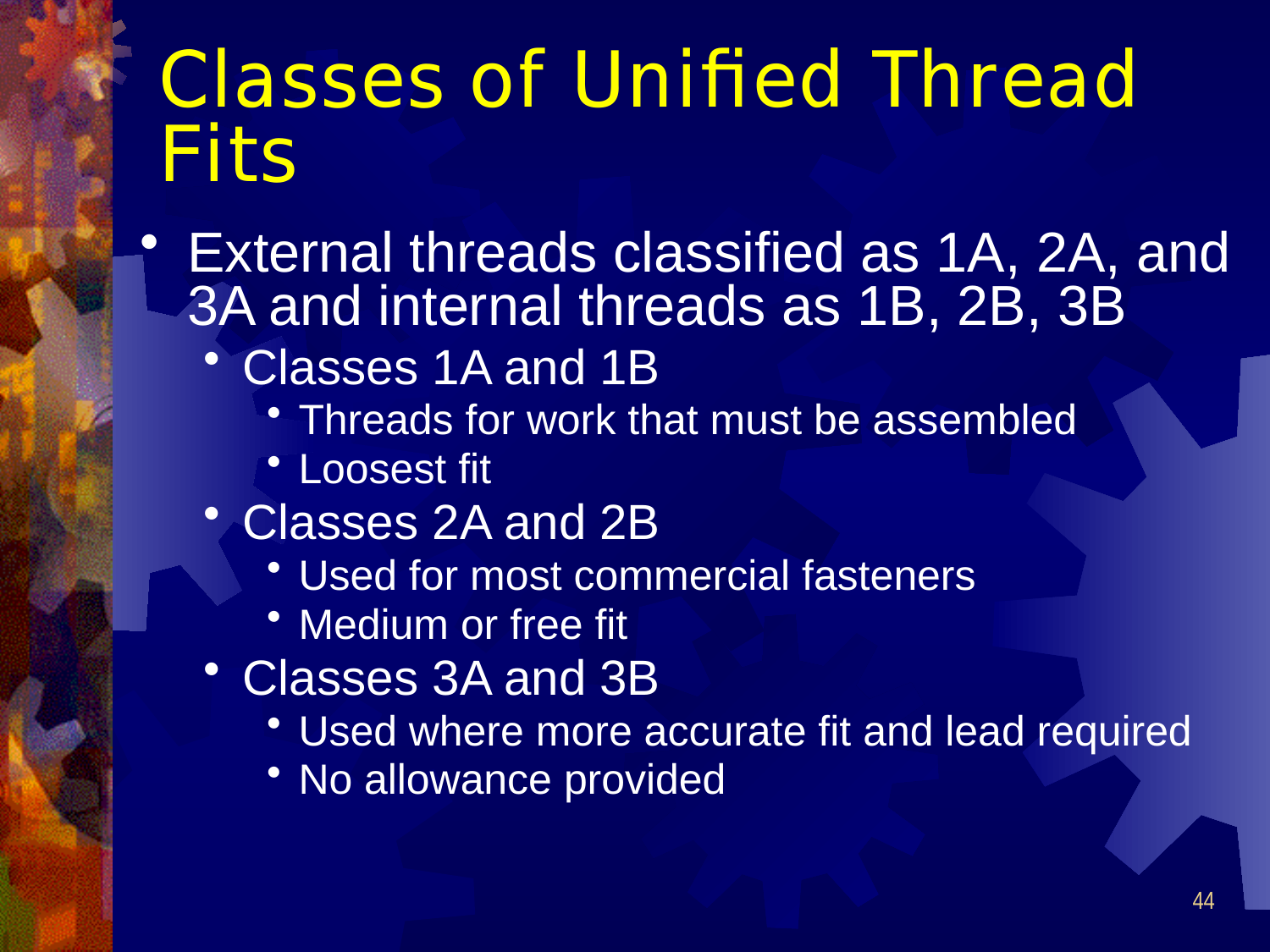

# Classes of Unified Thread Fits
External threads classified as 1A, 2A, and 3A and internal threads as 1B, 2B, 3B
Classes 1A and 1B
Threads for work that must be assembled
Loosest fit
Classes 2A and 2B
Used for most commercial fasteners
Medium or free fit
Classes 3A and 3B
Used where more accurate fit and lead required
No allowance provided
44